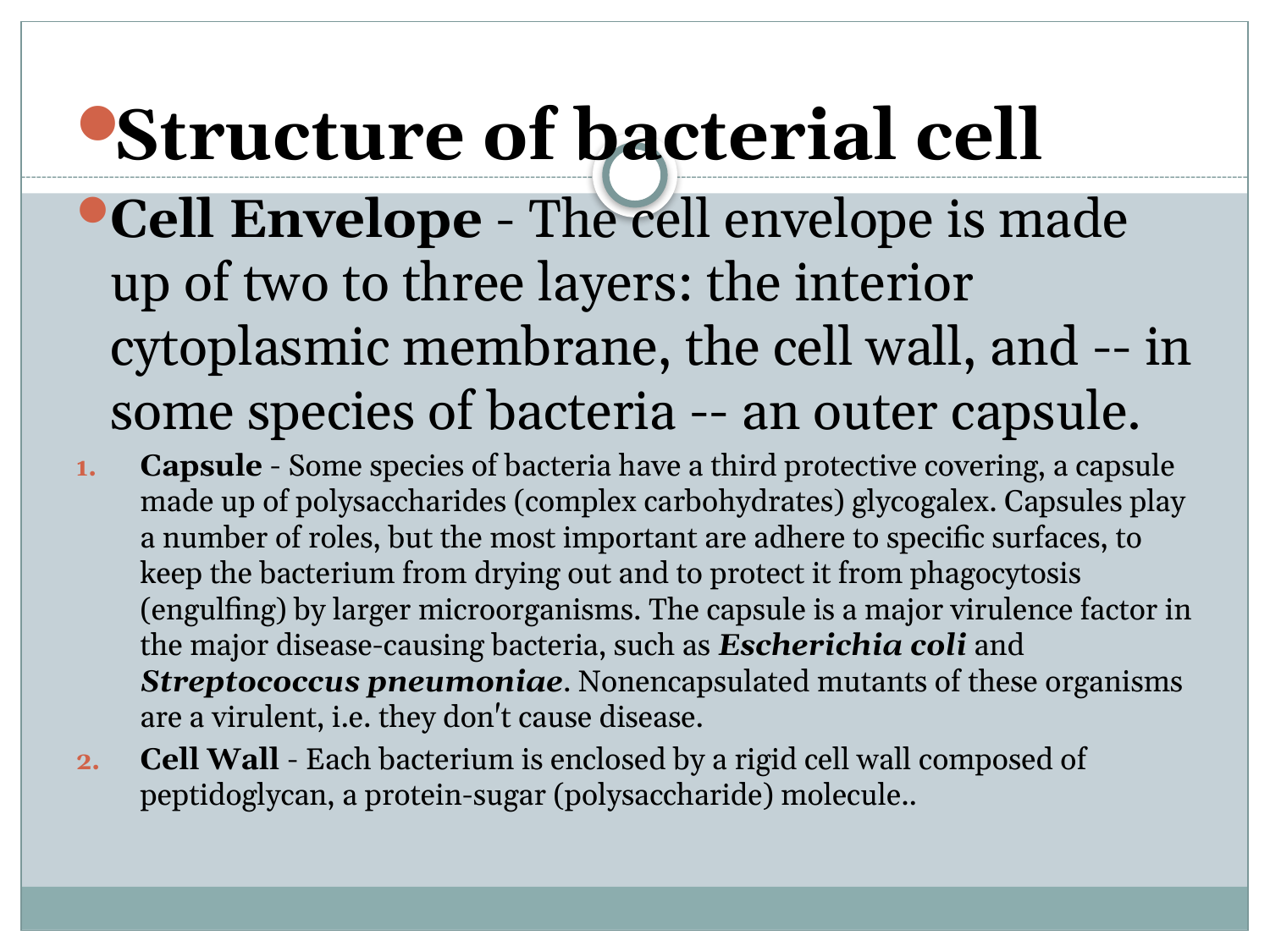

Structure of bacterial cell
Cell Envelope - The cell envelope is made up of two to three layers: the interior cytoplasmic membrane, the cell wall, and -- in some species of bacteria -- an outer capsule.
Capsule - Some species of bacteria have a third protective covering, a capsule made up of polysaccharides (complex carbohydrates) glycogalex. Capsules play a number of roles, but the most important are adhere to specific surfaces, to keep the bacterium from drying out and to protect it from phagocytosis (engulfing) by larger microorganisms. The capsule is a major virulence factor in the major disease-causing bacteria, such as Escherichia coli and Streptococcus pneumoniae. Nonencapsulated mutants of these organisms are a virulent, i.e. they don't cause disease.
Cell Wall - Each bacterium is enclosed by a rigid cell wall composed of peptidoglycan, a protein-sugar (polysaccharide) molecule..